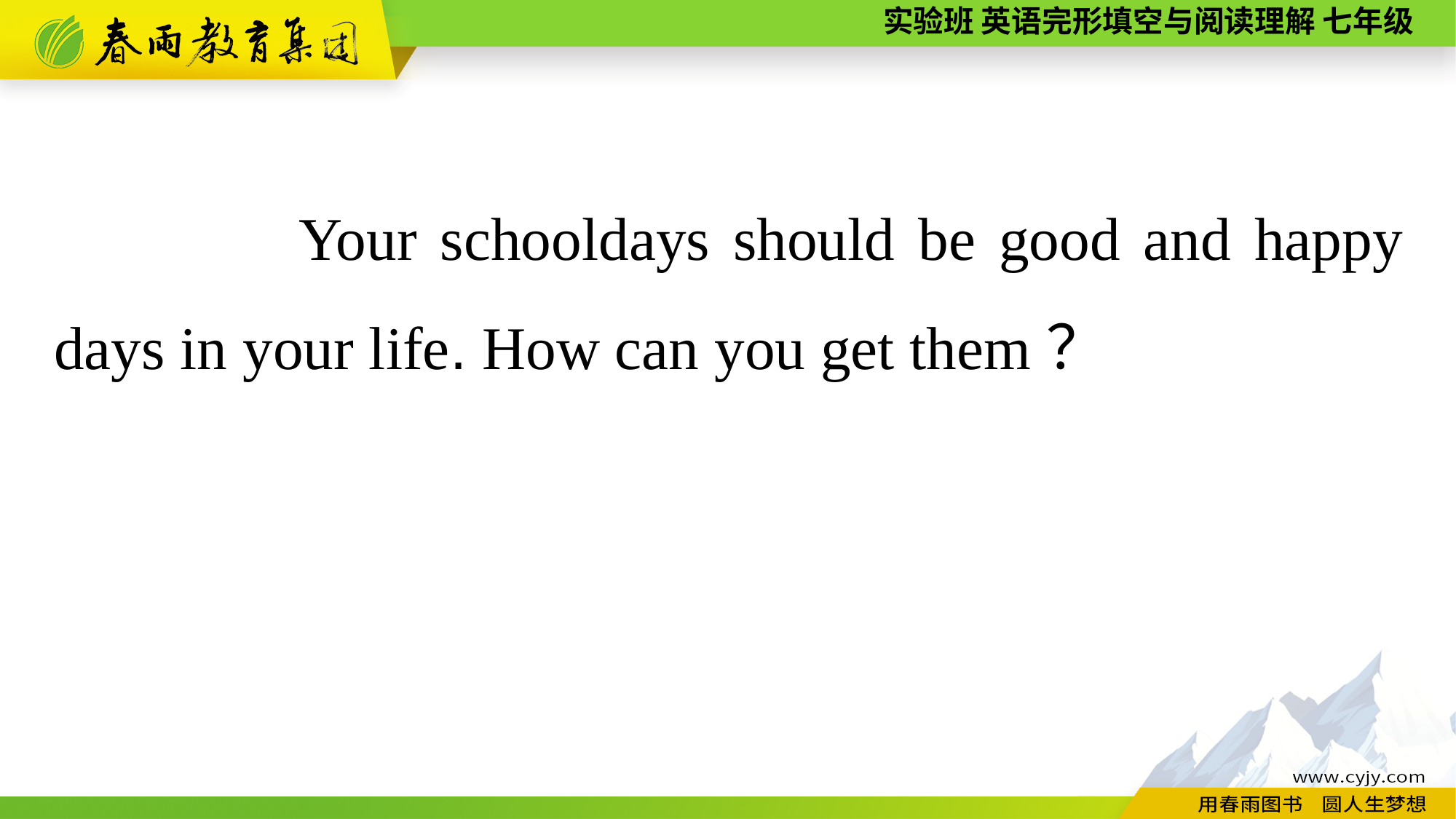

Your schooldays should be good and happy days in your life. How can you get them？